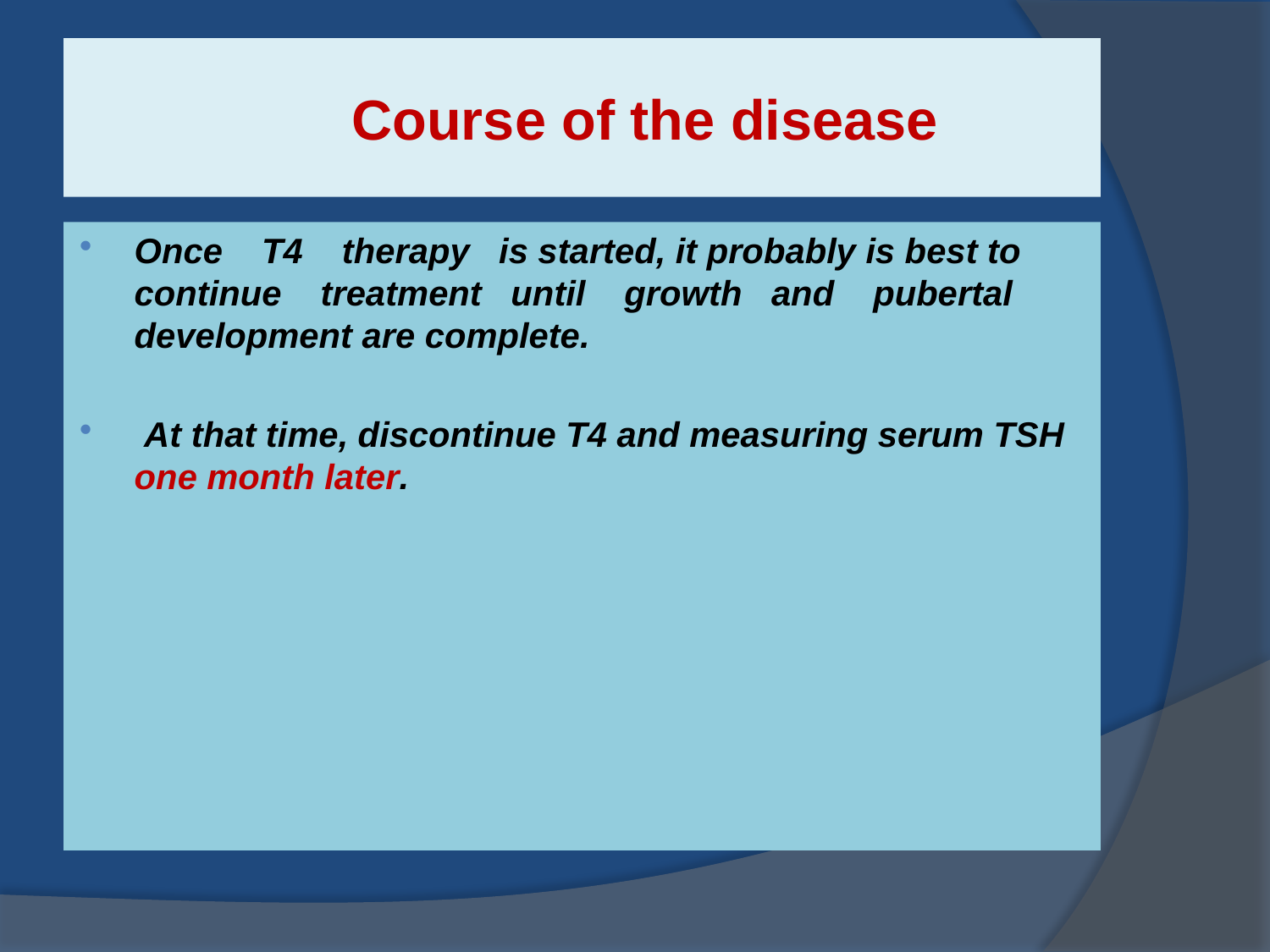

# Course of the disease
Once    T4    therapy   is started, it probably is best to continue    treatment   until    growth   and    pubertal development are complete.

 At that time, discontinue T4 and measuring serum TSH one month later.